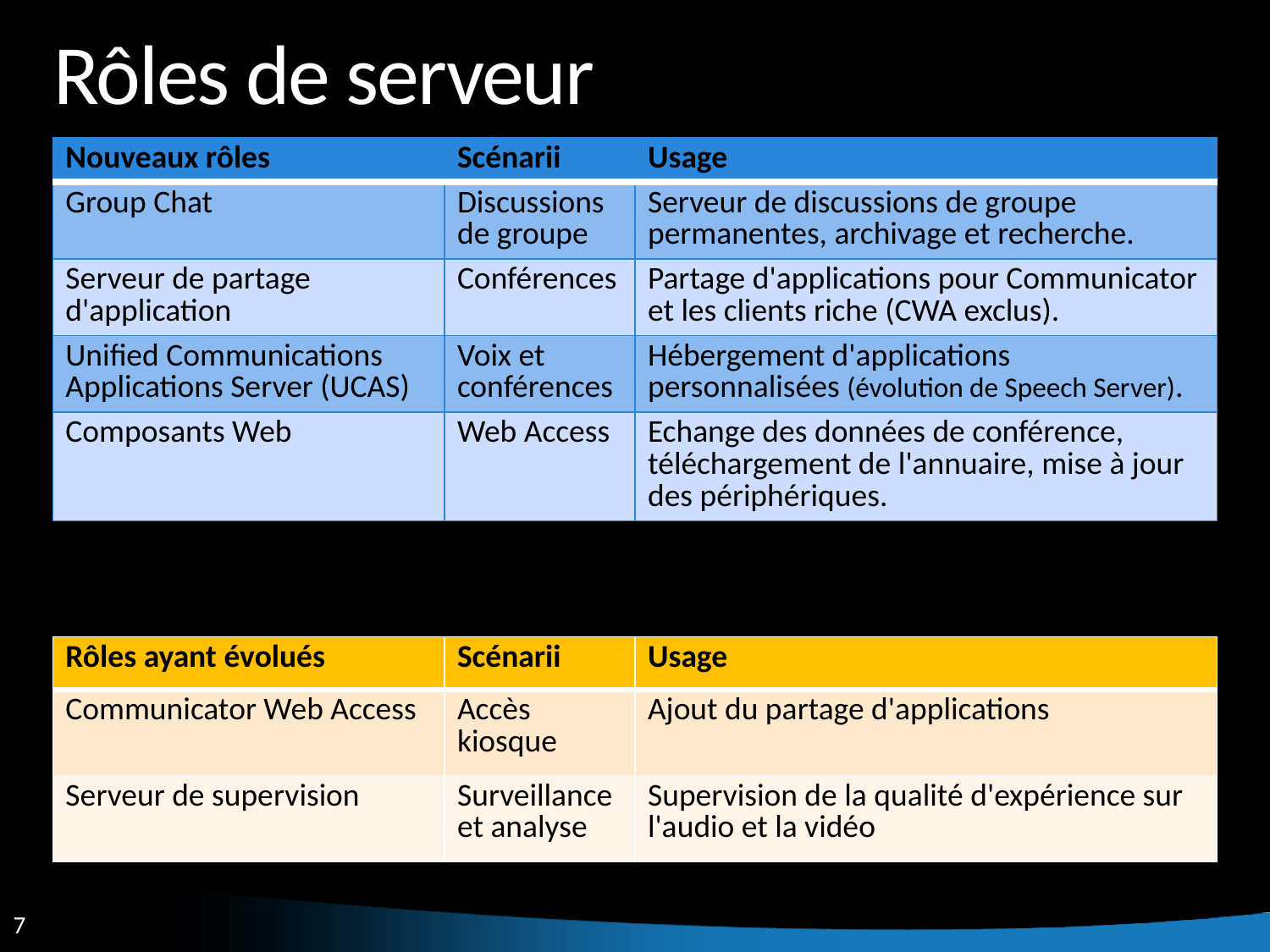

# Rôles de serveur
| Nouveaux rôles | Scénarii | Usage |
| --- | --- | --- |
| Group Chat | Discussions de groupe | Serveur de discussions de groupe permanentes, archivage et recherche. |
| Serveur de partage d'application | Conférences | Partage d'applications pour Communicator et les clients riche (CWA exclus). |
| Unified Communications Applications Server (UCAS) | Voix et conférences | Hébergement d'applications personnalisées (évolution de Speech Server). |
| Composants Web | Web Access | Echange des données de conférence, téléchargement de l'annuaire, mise à jour des périphériques. |
| Rôles ayant évolués | Scénarii | Usage |
| --- | --- | --- |
| Communicator Web Access | Accès kiosque | Ajout du partage d'applications |
| Serveur de supervision | Surveillance et analyse | Supervision de la qualité d'expérience sur l'audio et la vidéo |